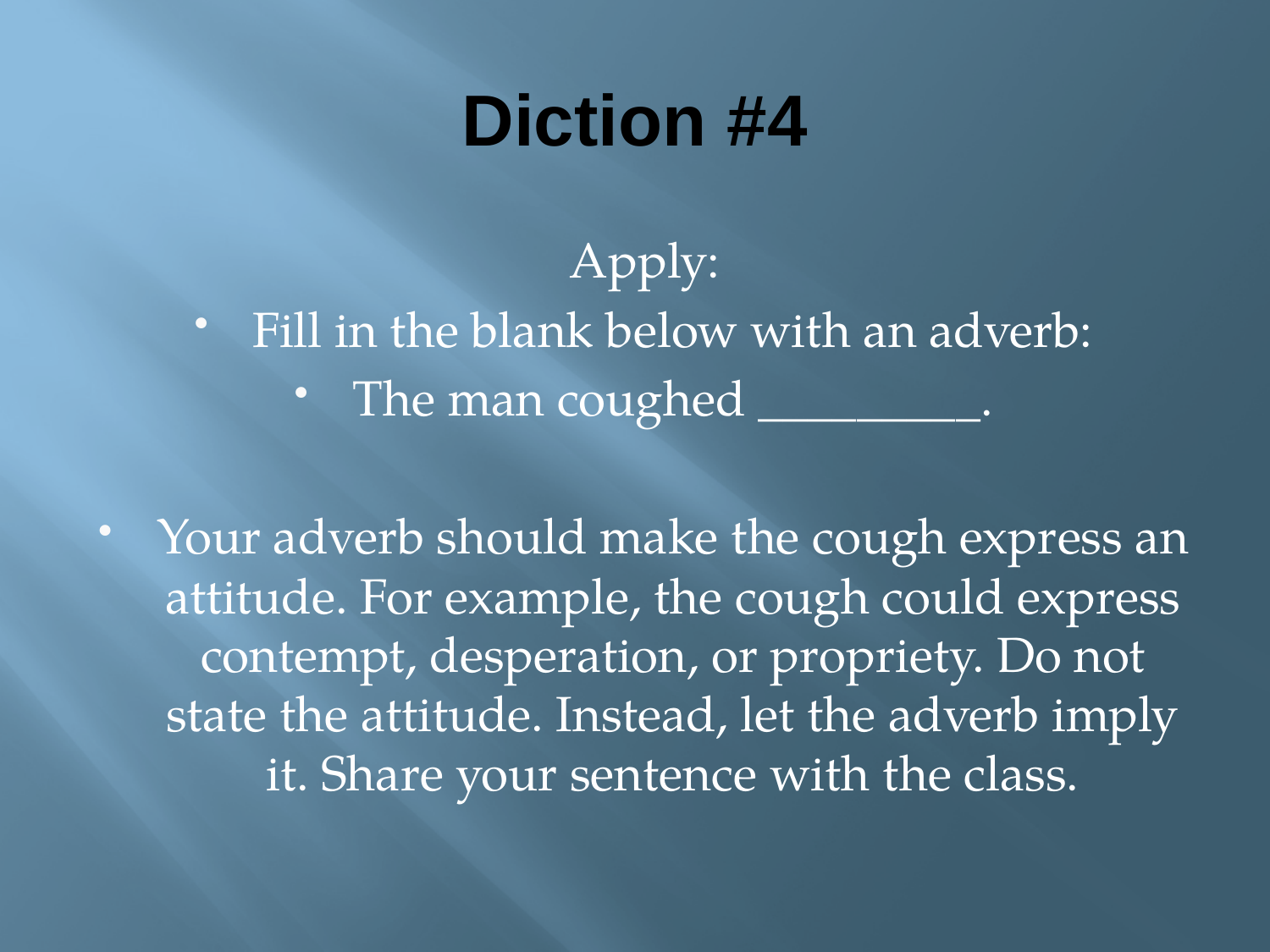

# Diction #4
Apply:
Fill in the blank below with an adverb:
The man coughed _________.

Your adverb should make the cough express an attitude. For example, the cough could express contempt, desperation, or propriety. Do not state the attitude. Instead, let the adverb imply it. Share your sentence with the class.